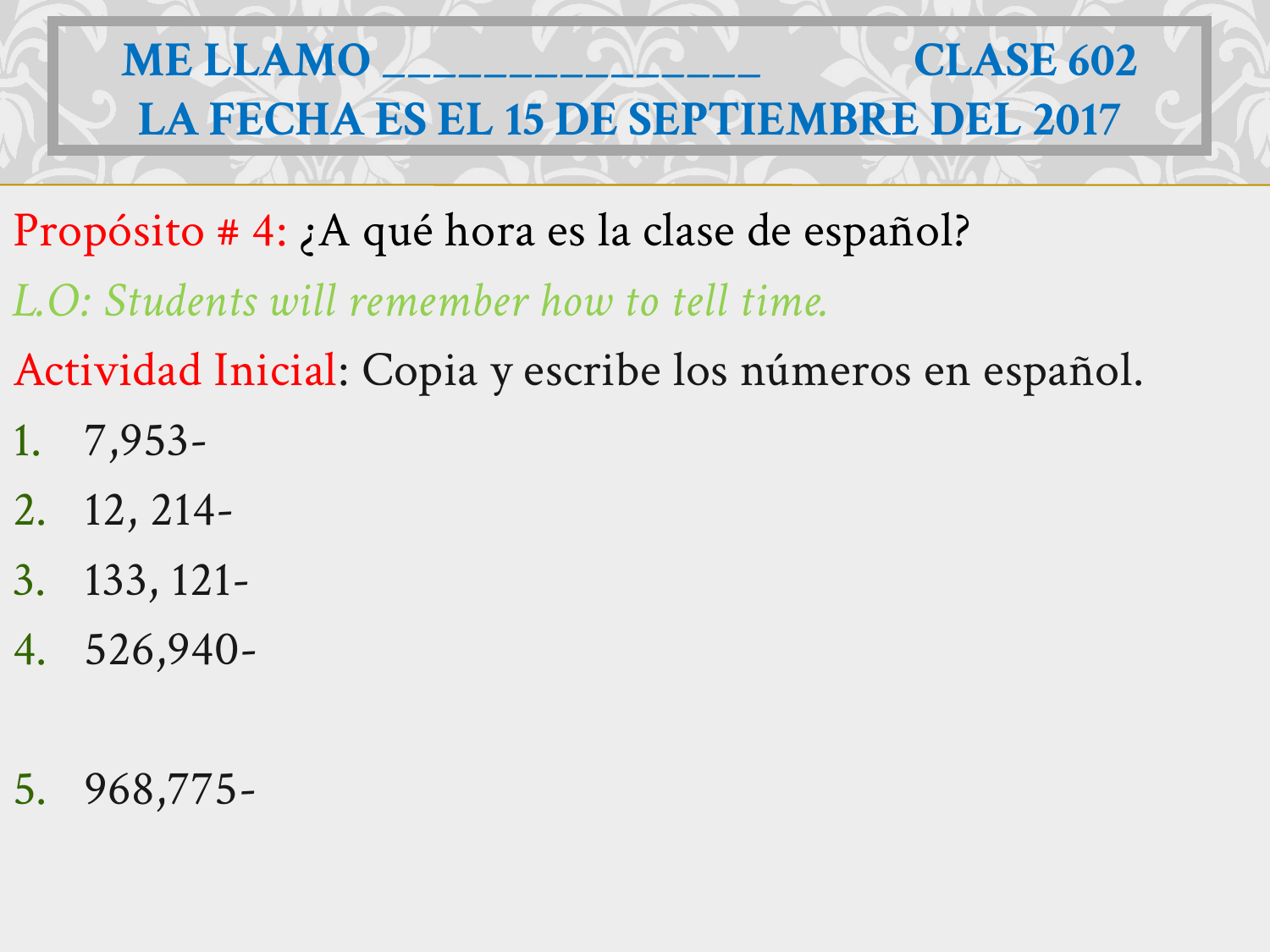

# Me llamo _______________               Clase 602 La fecha es el 15 de septiembre del 2017
Propósito # 4: ¿A qué hora es la clase de español?
L.O: Students will remember how to tell time.
Actividad Inicial: Copia y escribe los números en español.
7,953-
12, 214-
133, 121-
526,940-

968,775-